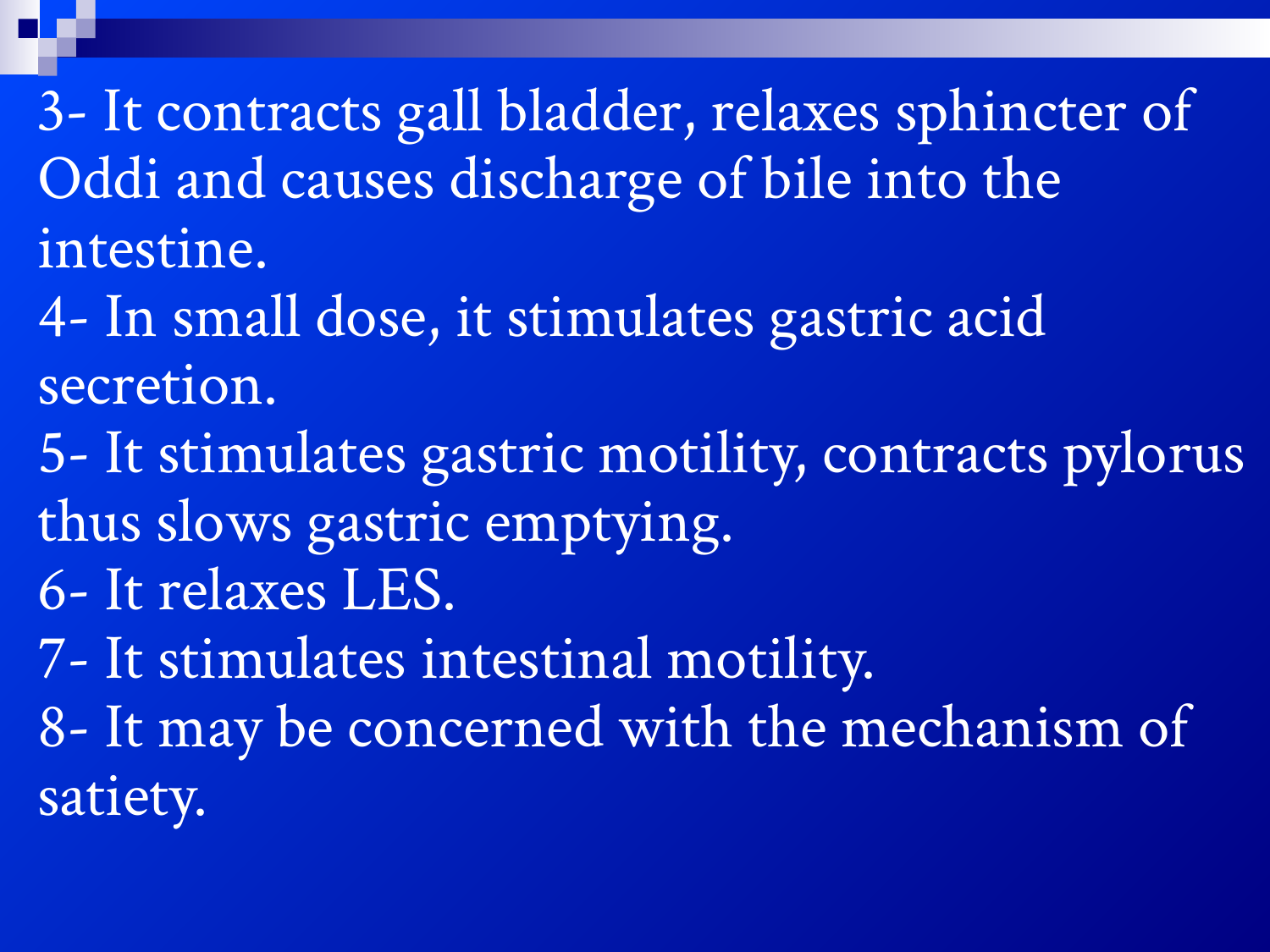

3- It contracts gall bladder, relaxes sphincter of Oddi and causes discharge of bile into the intestine.
4- In small dose, it stimulates gastric acid secretion.
5- It stimulates gastric motility, contracts pylorus thus slows gastric emptying.
6- It relaxes LES.
7- It stimulates intestinal motility.
8- It may be concerned with the mechanism of satiety.